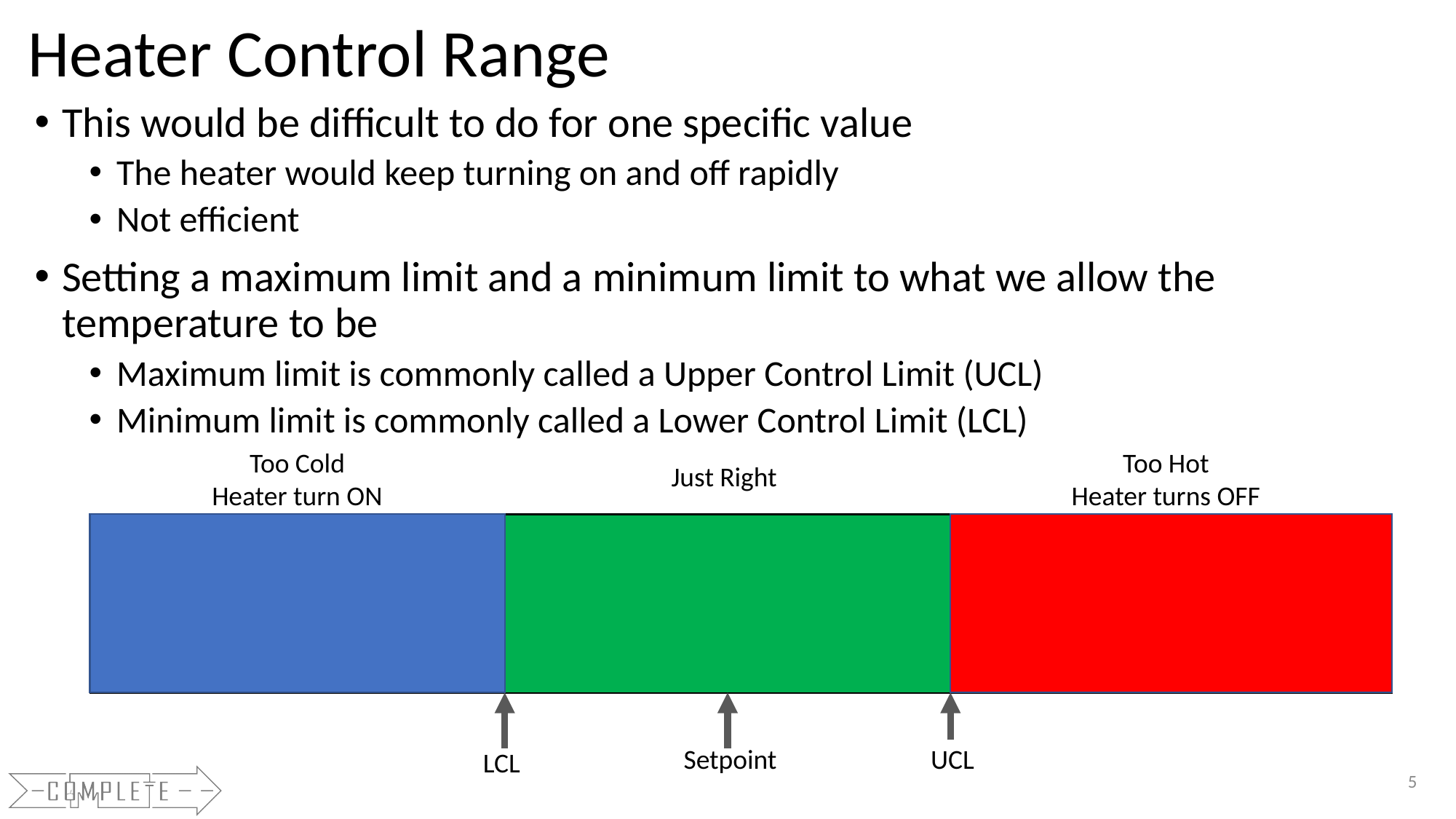

# Heater Control Range
This would be difficult to do for one specific value
The heater would keep turning on and off rapidly
Not efficient
Setting a maximum limit and a minimum limit to what we allow the temperature to be
Maximum limit is commonly called a Upper Control Limit (UCL)
Minimum limit is commonly called a Lower Control Limit (LCL)

Too Cold
Heater turn ON
Too Hot
Heater turns OFF
Just Right

Setpoint
UCL
LCL
5